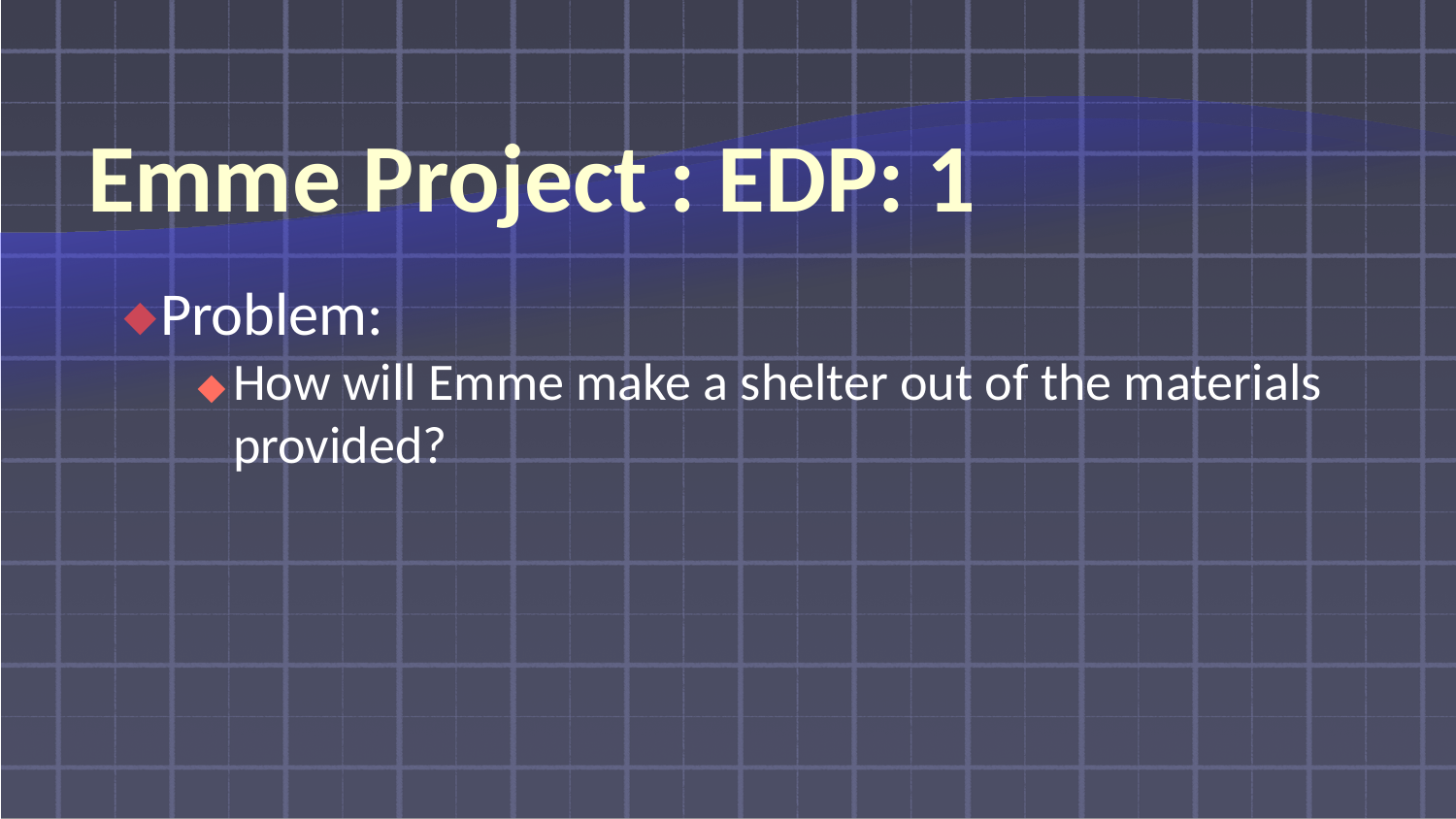

# Emme Project : EDP: 1
Problem:
How will Emme make a shelter out of the materials provided?